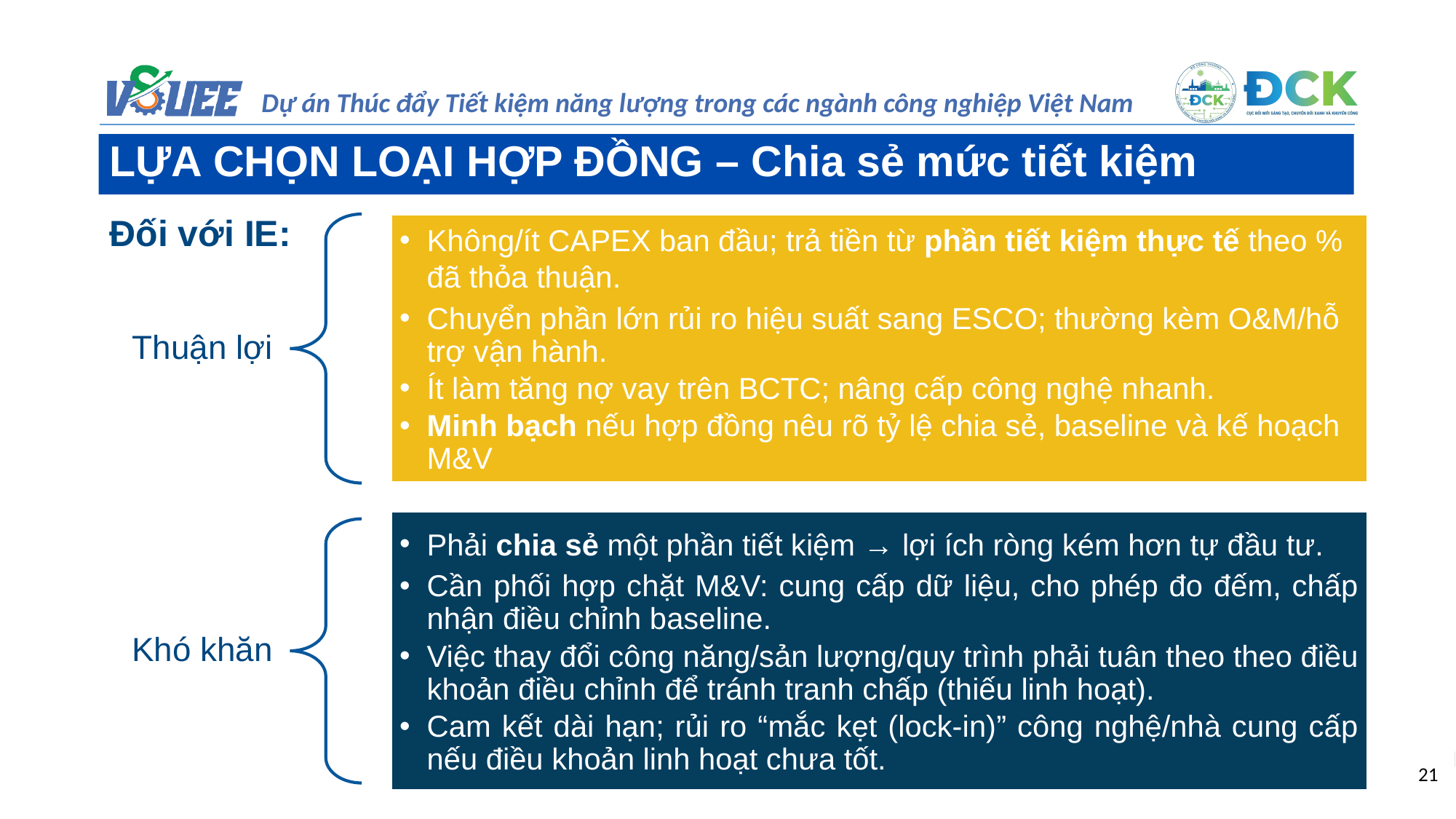

LỰA CHỌN LOẠI HỢP ĐỒNG – Chia sẻ mức tiết kiệm
Đối với IE:

Không/ít CAPEX ban đầu; trả tiền từ phần tiết kiệm thực tế theo % đã thỏa thuận.
Chuyển phần lớn rủi ro hiệu suất sang ESCO; thường kèm O&M/hỗ trợ vận hành.
Ít làm tăng nợ vay trên BCTC; nâng cấp công nghệ nhanh.
Minh bạch nếu hợp đồng nêu rõ tỷ lệ chia sẻ, baseline và kế hoạch M&V

Thuận lợi

Phải chia sẻ một phần tiết kiệm → lợi ích ròng kém hơn tự đầu tư.
Cần phối hợp chặt M&V: cung cấp dữ liệu, cho phép đo đếm, chấp nhận điều chỉnh baseline.
Việc thay đổi công năng/sản lượng/quy trình phải tuân theo theo điều khoản điều chỉnh để tránh tranh chấp (thiếu linh hoạt).
Cam kết dài hạn; rủi ro “mắc kẹt (lock-in)” công nghệ/nhà cung cấp nếu điều khoản linh hoạt chưa tốt.

Khó khăn

21